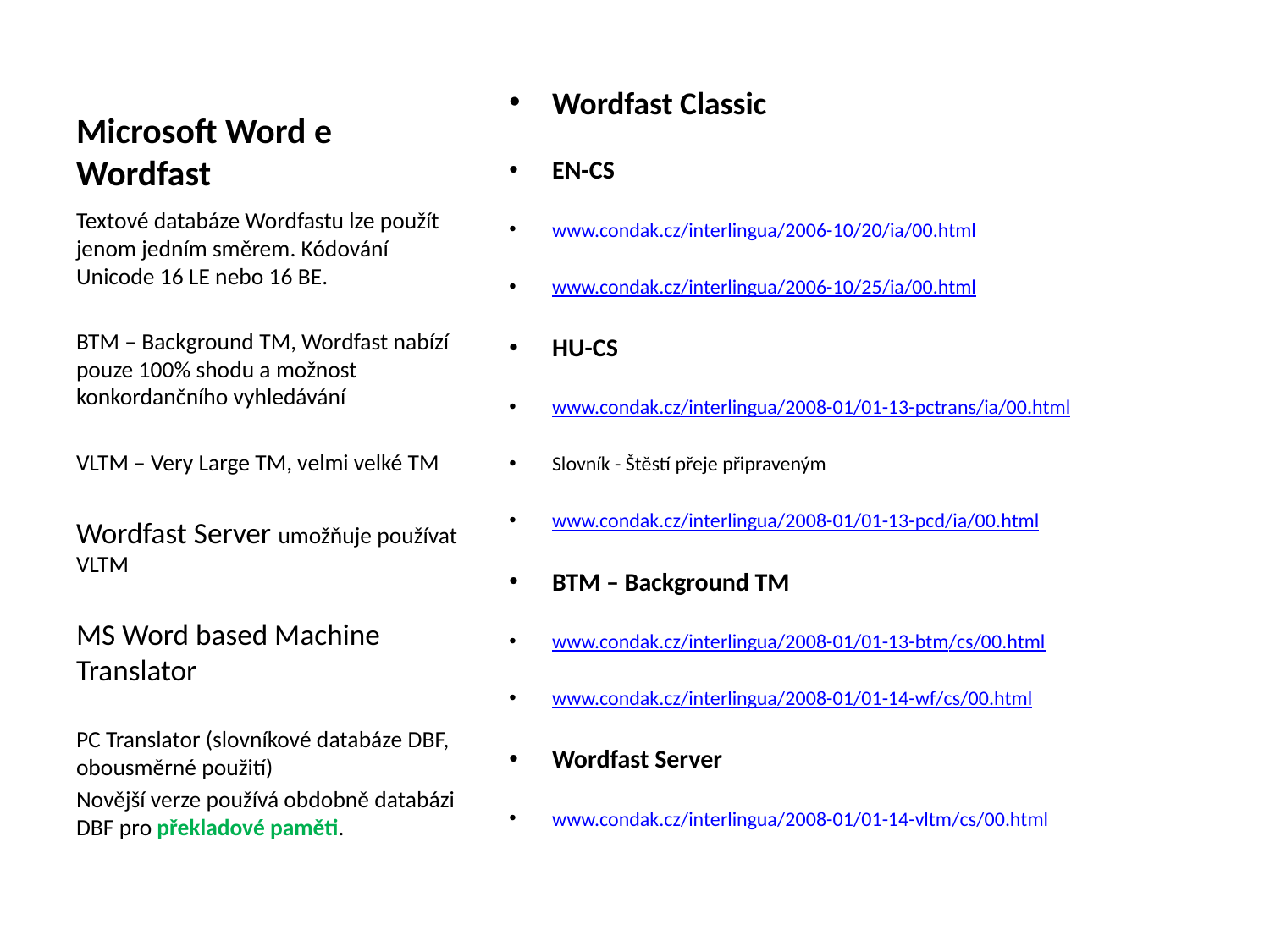

# Microsoft Word e Wordfast
Wordfast Classic

EN-CS

www.condak.cz/interlingua/2006-10/20/ia/00.html

www.condak.cz/interlingua/2006-10/25/ia/00.html

HU-CS

www.condak.cz/interlingua/2008-01/01-13-pctrans/ia/00.html

Slovník - Štěstí přeje připraveným

www.condak.cz/interlingua/2008-01/01-13-pcd/ia/00.html

BTM – Background TM

www.condak.cz/interlingua/2008-01/01-13-btm/cs/00.html

www.condak.cz/interlingua/2008-01/01-14-wf/cs/00.html

Wordfast Server

www.condak.cz/interlingua/2008-01/01-14-vltm/cs/00.html

Textové databáze Wordfastu lze použít jenom jedním směrem. Kódování Unicode 16 LE nebo 16 BE.

BTM – Background TM, Wordfast nabízí pouze 100% shodu a možnost konkordančního vyhledávání

VLTM – Very Large TM, velmi velké TM

Wordfast Server umožňuje používat VLTM

MS Word based Machine Translator

PC Translator (slovníkové databáze DBF, obousměrné použití)
Novější verze používá obdobně databázi DBF pro překladové paměti.